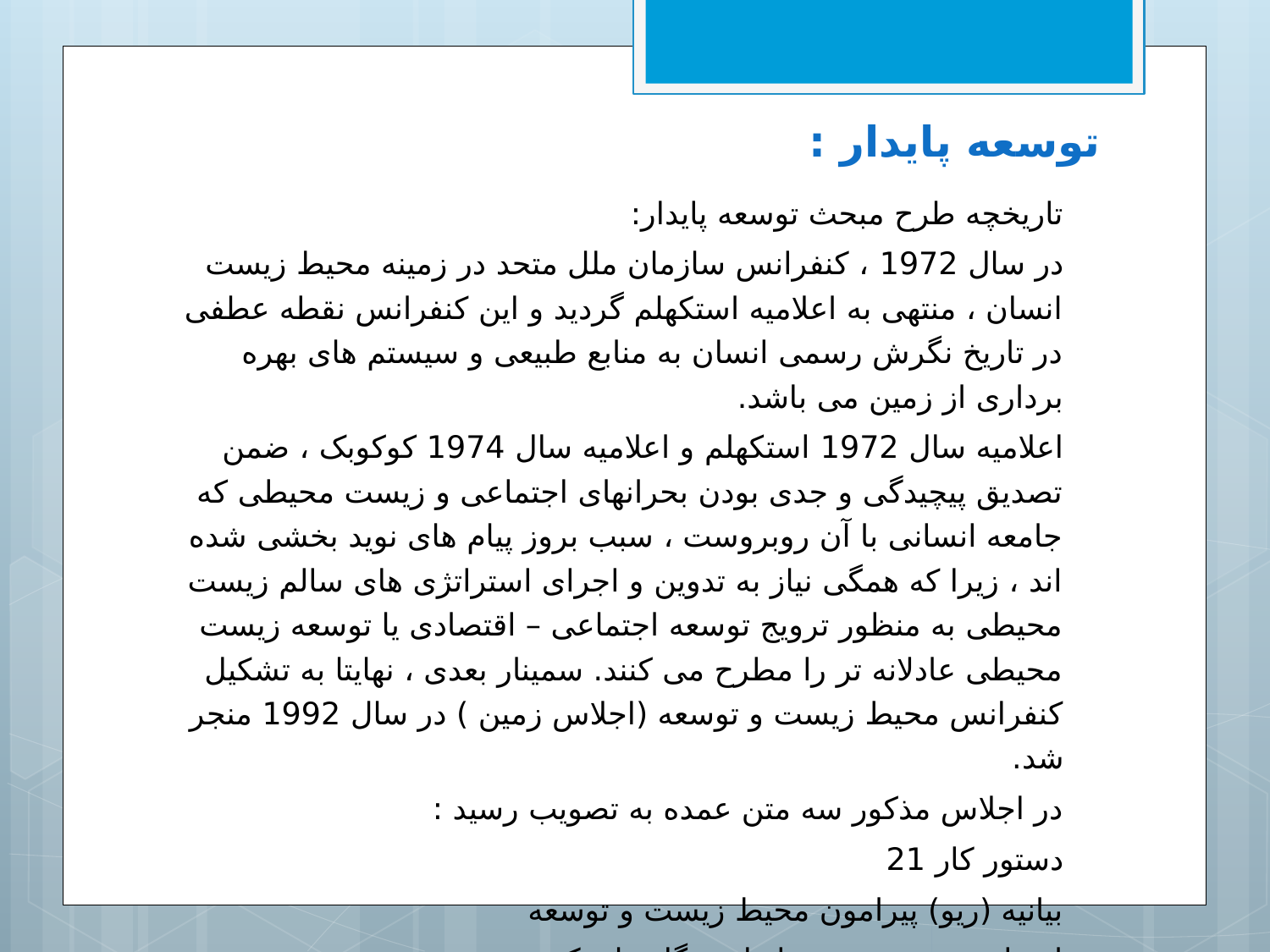

# توسعه پایدار :
تاریخچه طرح مبحث توسعه پایدار:
در سال 1972 ، کنفرانس سازمان ملل متحد در زمینه محیط زیست انسان ، منتهی به اعلامیه استکهلم گردید و این کنفرانس نقطه عطفی در تاریخ نگرش رسمی انسان به منابع طبیعی و سیستم های بهره برداری از زمین می باشد.
اعلامیه سال 1972 استکهلم و اعلامیه سال 1974 کوکوبک ، ضمن تصدیق پیچیدگی و جدی بودن بحرانهای اجتماعی و زیست محیطی که جامعه انسانی با آن روبروست ، سبب بروز پیام های نوید بخشی شده اند ، زیرا که همگی نیاز به تدوین و اجرای استراتژی های سالم زیست محیطی به منظور ترویج توسعه اجتماعی – اقتصادی یا توسعه زیست محیطی عادلانه تر را مطرح می کنند. سمینار بعدی ، نهایتا به تشکیل کنفرانس محیط زیست و توسعه (اجلاس زمین ) در سال 1992 منجر شد.
در اجلاس مذکور سه متن عمده به تصویب رسید :
دستور کار 21
بیانیه (ریو) پیرامون محیط زیست و توسعه
اصول عمده مدیریت پایدار جنگل های کره زمین
.